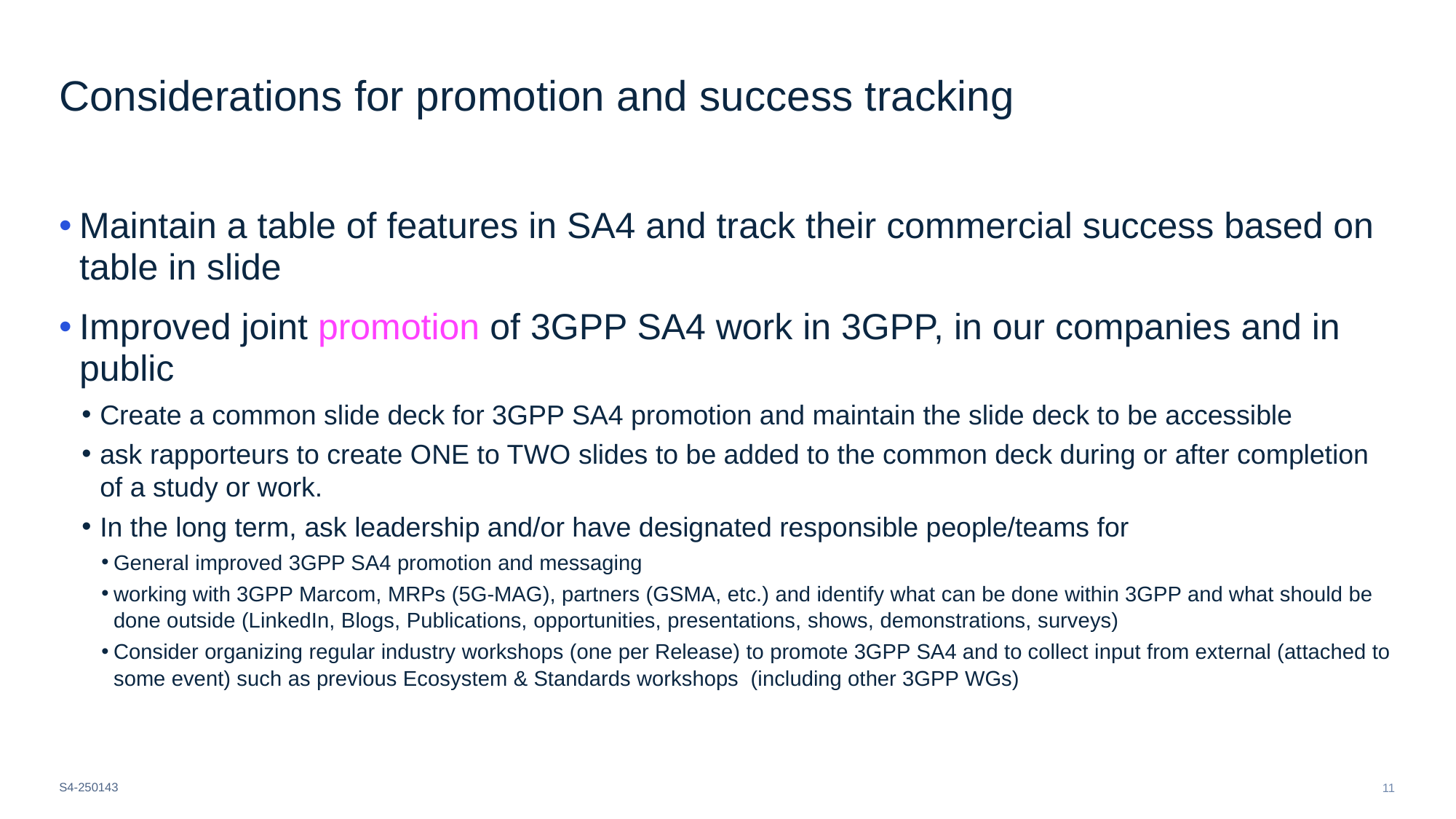

# Considerations for promotion and success tracking

Maintain a table of features in SA4 and track their commercial success based on table in slide
Improved joint promotion of 3GPP SA4 work in 3GPP, in our companies and in public
Create a common slide deck for 3GPP SA4 promotion and maintain the slide deck to be accessible
ask rapporteurs to create ONE to TWO slides to be added to the common deck during or after completion of a study or work.
In the long term, ask leadership and/or have designated responsible people/teams for
General improved 3GPP SA4 promotion and messaging
working with 3GPP Marcom, MRPs (5G-MAG), partners (GSMA, etc.) and identify what can be done within 3GPP and what should be done outside (LinkedIn, Blogs, Publications, opportunities, presentations, shows, demonstrations, surveys)
Consider organizing regular industry workshops (one per Release) to promote 3GPP SA4 and to collect input from external (attached to some event) such as previous Ecosystem & Standards workshops  (including other 3GPP WGs)
S4-250143